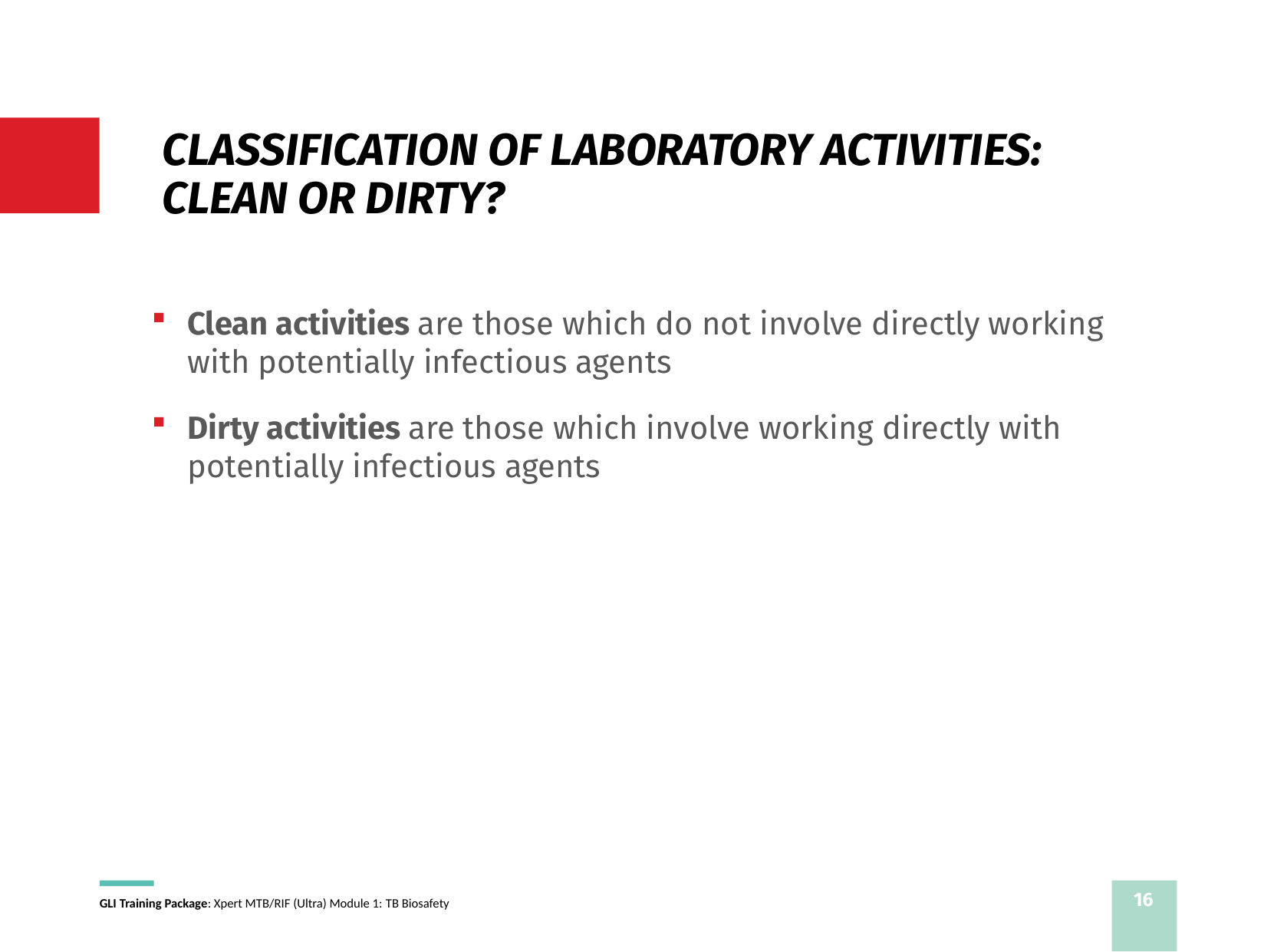

# CLASSIFICATION OF LABORATORY ACTIVITIES: CLEAN OR DIRTY?
Clean activities are those which do not involve directly working with potentially infectious agents
Dirty activities are those which involve working directly with potentially infectious agents